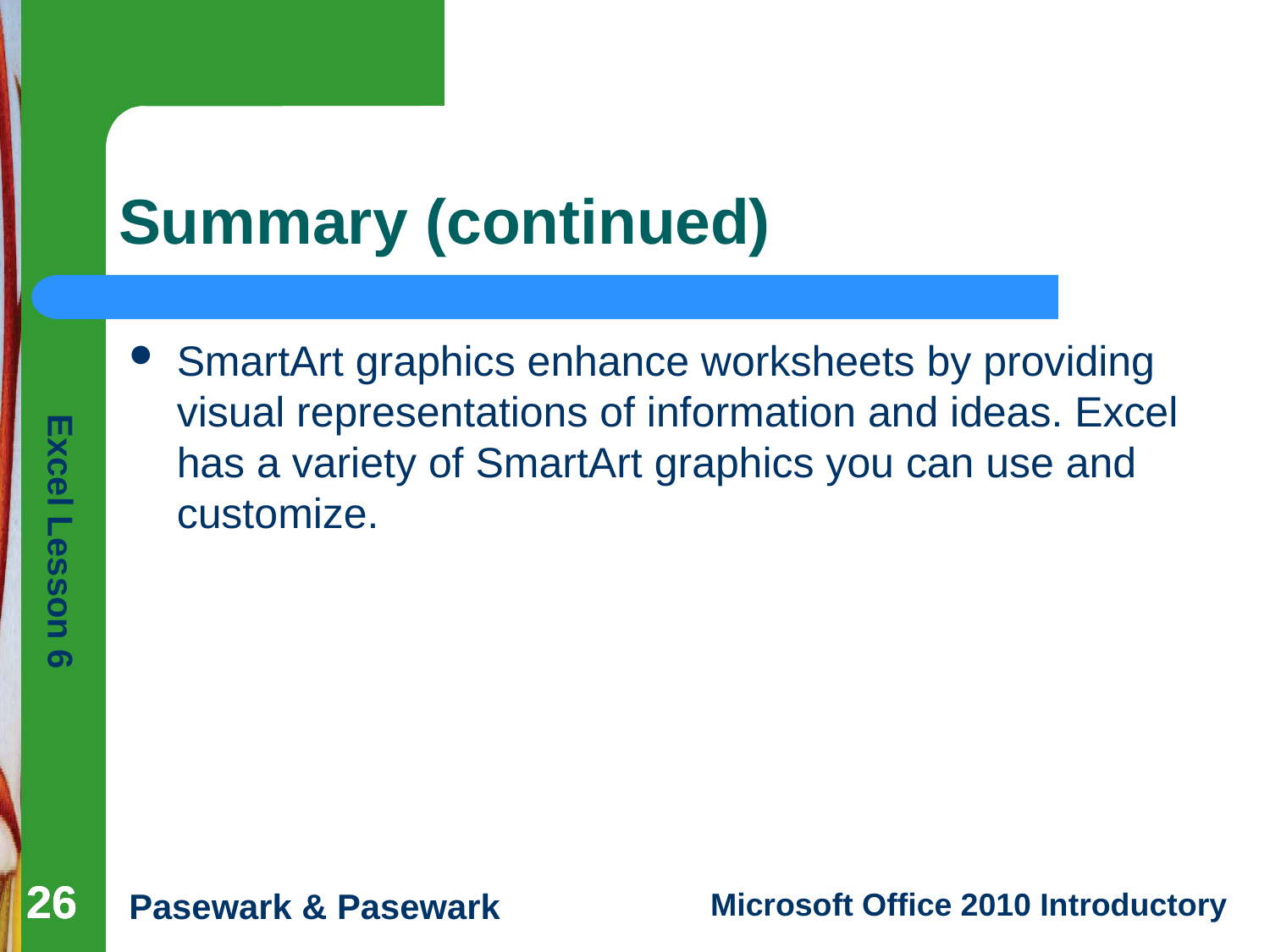

# Summary (continued)
SmartArt graphics enhance worksheets by providing visual representations of information and ideas. Excel has a variety of SmartArt graphics you can use and customize.
26
26
26